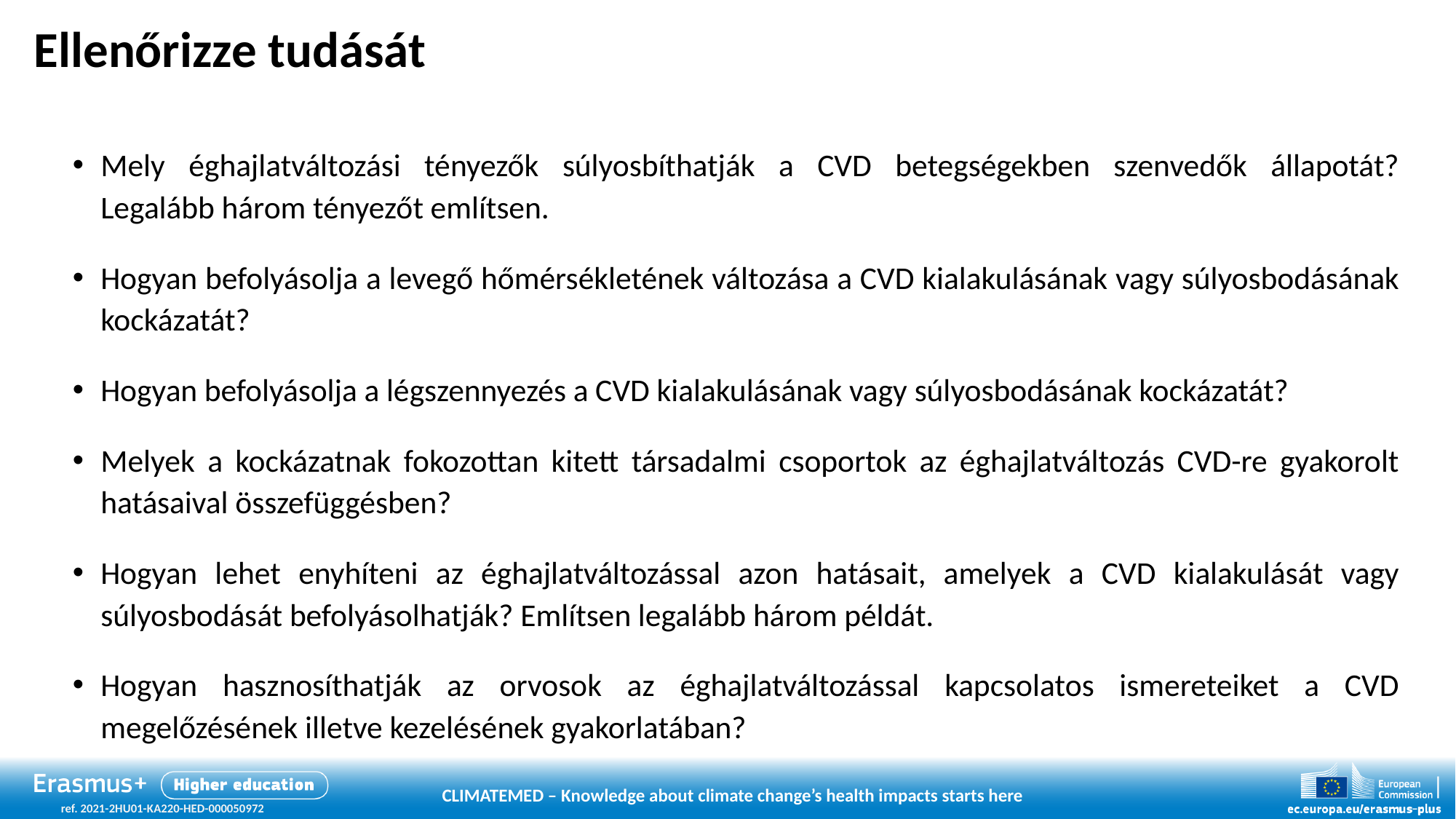

# Ellenőrizze tudását
Mely éghajlatváltozási tényezők súlyosbíthatják a CVD betegségekben szenvedők állapotát?
Legalább három tényezőt említsen.
Hogyan befolyásolja a levegő hőmérsékletének változása a CVD kialakulásának vagy súlyosbodásának kockázatát?
Hogyan befolyásolja a légszennyezés a CVD kialakulásának vagy súlyosbodásának kockázatát?
Melyek a kockázatnak fokozottan kitett társadalmi csoportok az éghajlatváltozás CVD-re gyakorolt hatásaival összefüggésben?
Hogyan lehet enyhíteni az éghajlatváltozással azon hatásait, amelyek a CVD kialakulását vagy súlyosbodását befolyásolhatják? Említsen legalább három példát.
Hogyan hasznosíthatják az orvosok az éghajlatváltozással kapcsolatos ismereteiket a CVD megelőzésének illetve kezelésének gyakorlatában?